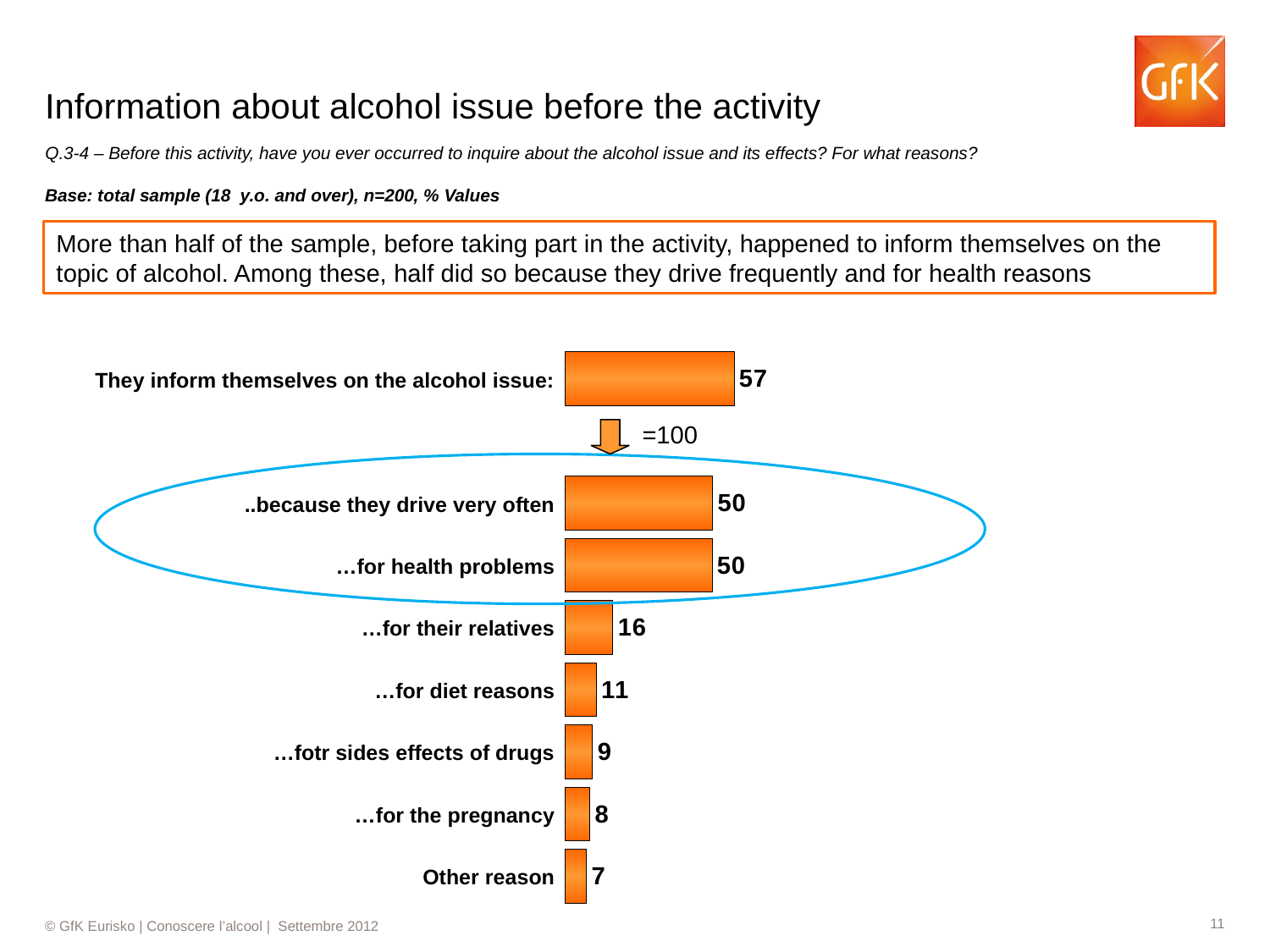

# Information about alcohol issue before the activity
Q.3-4 – Before this activity, have you ever occurred to inquire about the alcohol issue and its effects? For what reasons?
Base: total sample (18  y.o. and over), n=200, % Values
More than half of the sample, before taking part in the activity, happened to inform themselves on the topic of alcohol. Among these, half did so because they drive frequently and for health reasons

### Chart

| Category | Colonna1 |
|---|---|
| > ALMENO UNA RISPOSTA | 57.4 |
|  | None |
|    PERCHE' GUIDO FREQUENTEMENTE | 50.1 |
|    PER MOTIVI DI SALUTE | 49.9 |
|    PER I MIEI FAMILIARI/FIGLI/CONOSCENTI | 16.2 |
|    PER MOTIVI DI DIETA | 10.5 |
|    PER GLI EFFETTI COLLATERALI CON I FARMACI | 9.3 |
|    PER LA GRAVIDANZA | 8.4 |
|    ALTRO | 7.2 |
| They inform themselves on the alcohol issue: |
| --- |
|  |
| ..because they drive very often |
| …for health problems |
| …for their relatives |
| …for diet reasons |
| …fotr sides effects of drugs |
| …for the pregnancy |
| Other reason |
=100